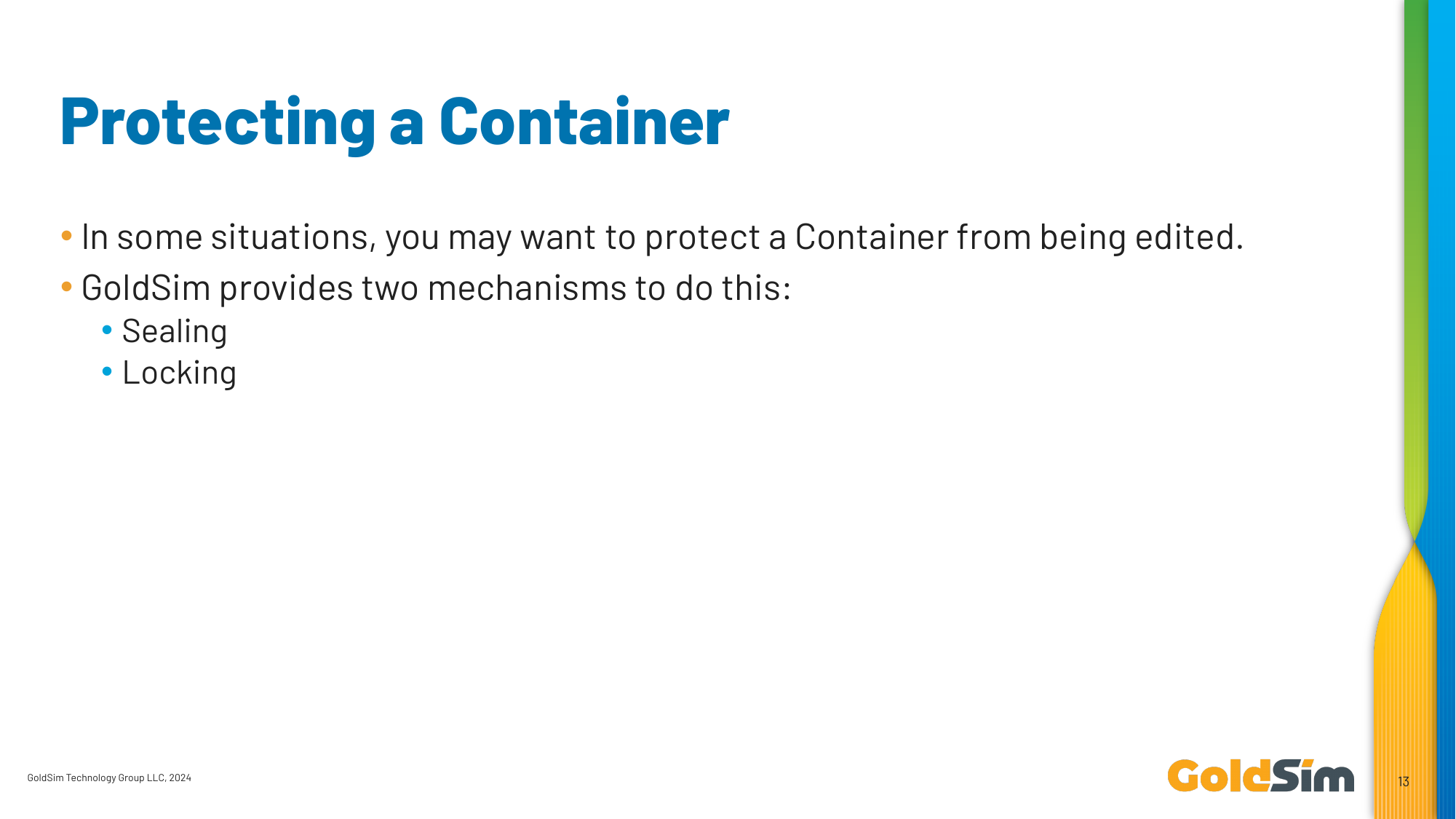

# Protecting a Container
In some situations, you may want to protect a Container from being edited.
GoldSim provides two mechanisms to do this:
Sealing
Locking
GoldSim Technology Group LLC, 2024
13